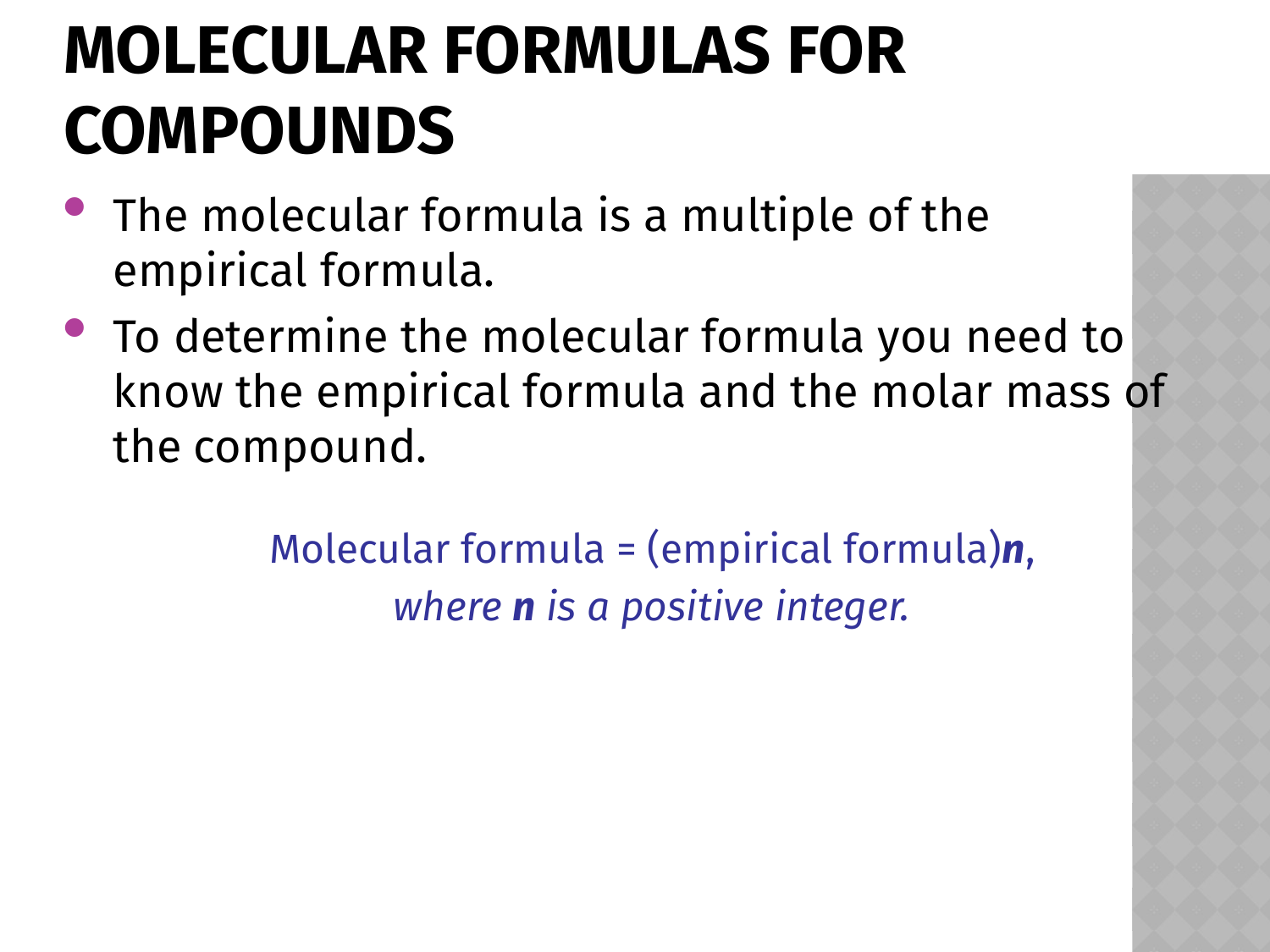

# Molecular Formulas for Compounds

The molecular formula is a multiple of the empirical formula.
To determine the molecular formula you need to know the empirical formula and the molar mass of the compound.

Molecular formula = (empirical formula)n,
where n is a positive integer.